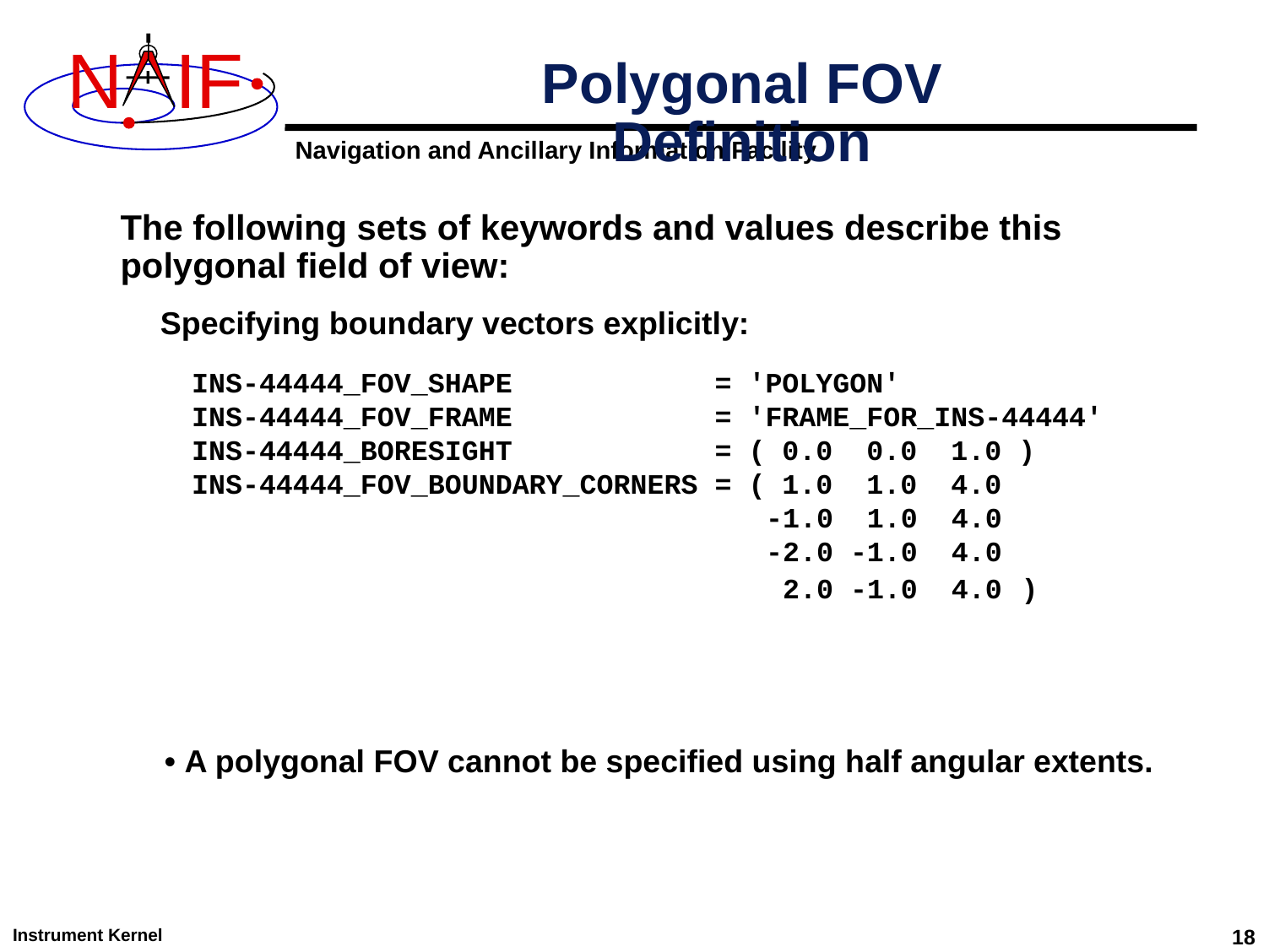

# Polygonal FOV Definition
The following sets of keywords and values describe this polygonal field of view:
Specifying boundary vectors explicitly:
INS-44444_FOV_SHAPE            = 'POLYGON'
INS-44444_FOV_FRAME            = 'FRAME_FOR_INS-44444'
INS-44444_BORESIGHT            = ( 0.0  0.0  1.0 )
INS-44444_FOV_BOUNDARY_CORNERS = ( 1.0  1.0  4.0
                                  -1.0  1.0  4.0
                                  -2.0 -1.0  4.0
                                   2.0 -1.0  4.0 )
 • A polygonal FOV cannot be specified using half angular extents.
Instrument Kernel
18